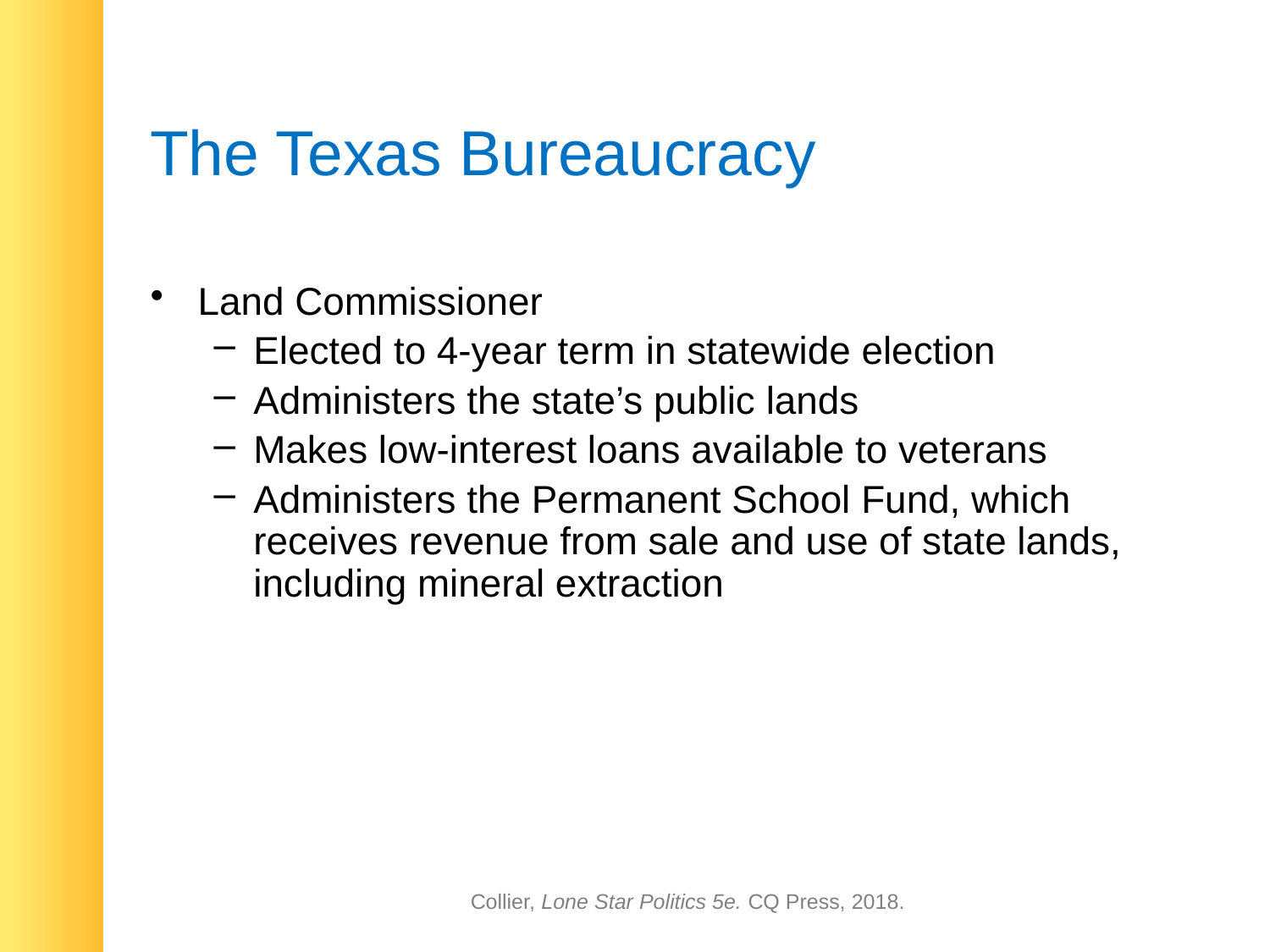

# The Texas Bureaucracy
Land Commissioner
Elected to 4-year term in statewide election
Administers the state’s public lands
Makes low-interest loans available to veterans
Administers the Permanent School Fund, which receives revenue from sale and use of state lands, including mineral extraction
Collier, Lone Star Politics 5e. CQ Press, 2018.